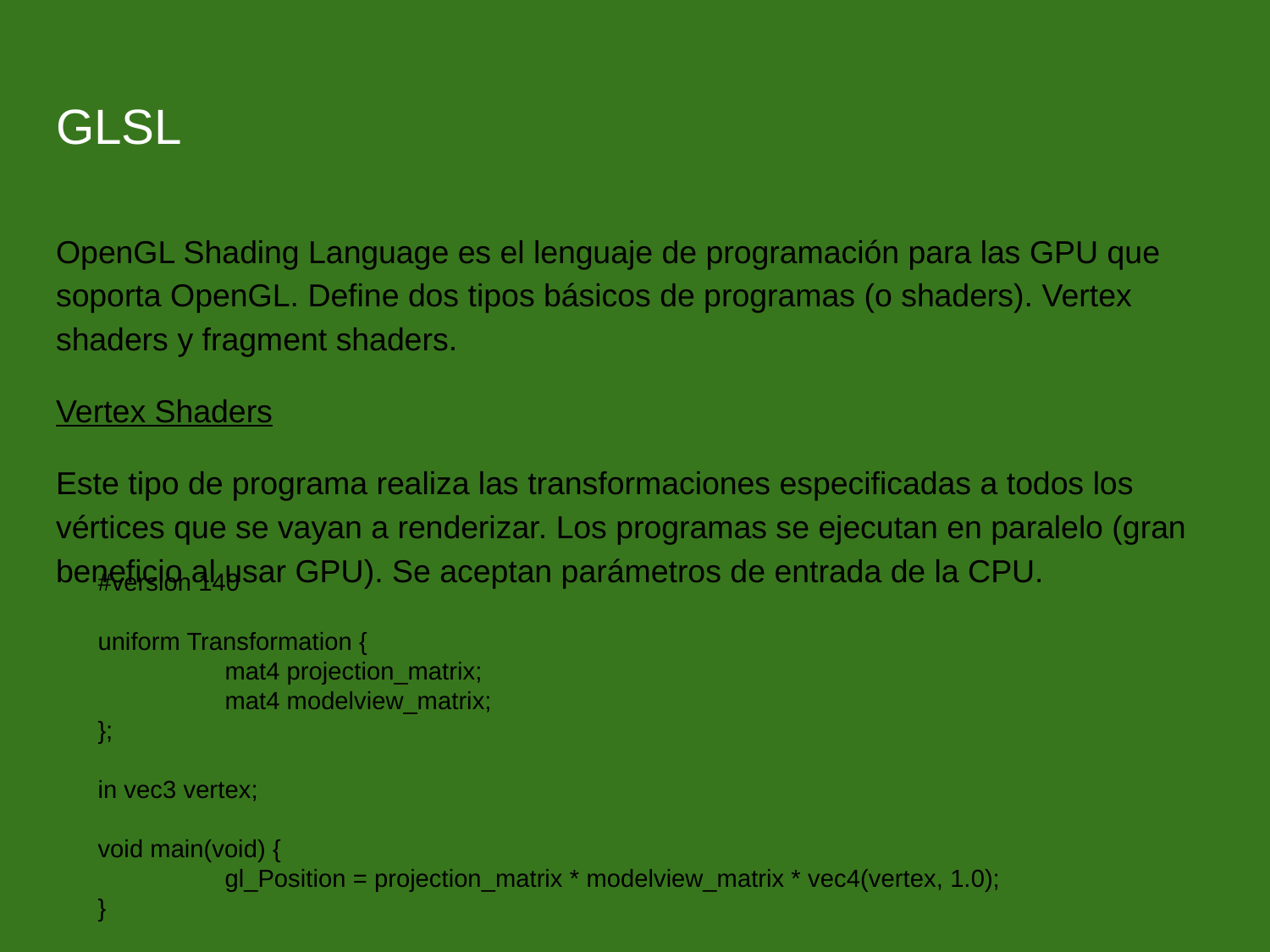

# GLSL
OpenGL Shading Language es el lenguaje de programación para las GPU que soporta OpenGL. Define dos tipos básicos de programas (o shaders). Vertex shaders y fragment shaders.
Vertex Shaders
Este tipo de programa realiza las transformaciones especificadas a todos los vértices que se vayan a renderizar. Los programas se ejecutan en paralelo (gran beneficio al usar GPU). Se aceptan parámetros de entrada de la CPU.

#version 140
uniform Transformation {
	mat4 projection_matrix;
	mat4 modelview_matrix;
};
in vec3 vertex;
void main(void) {
	gl_Position = projection_matrix * modelview_matrix * vec4(vertex, 1.0);
}